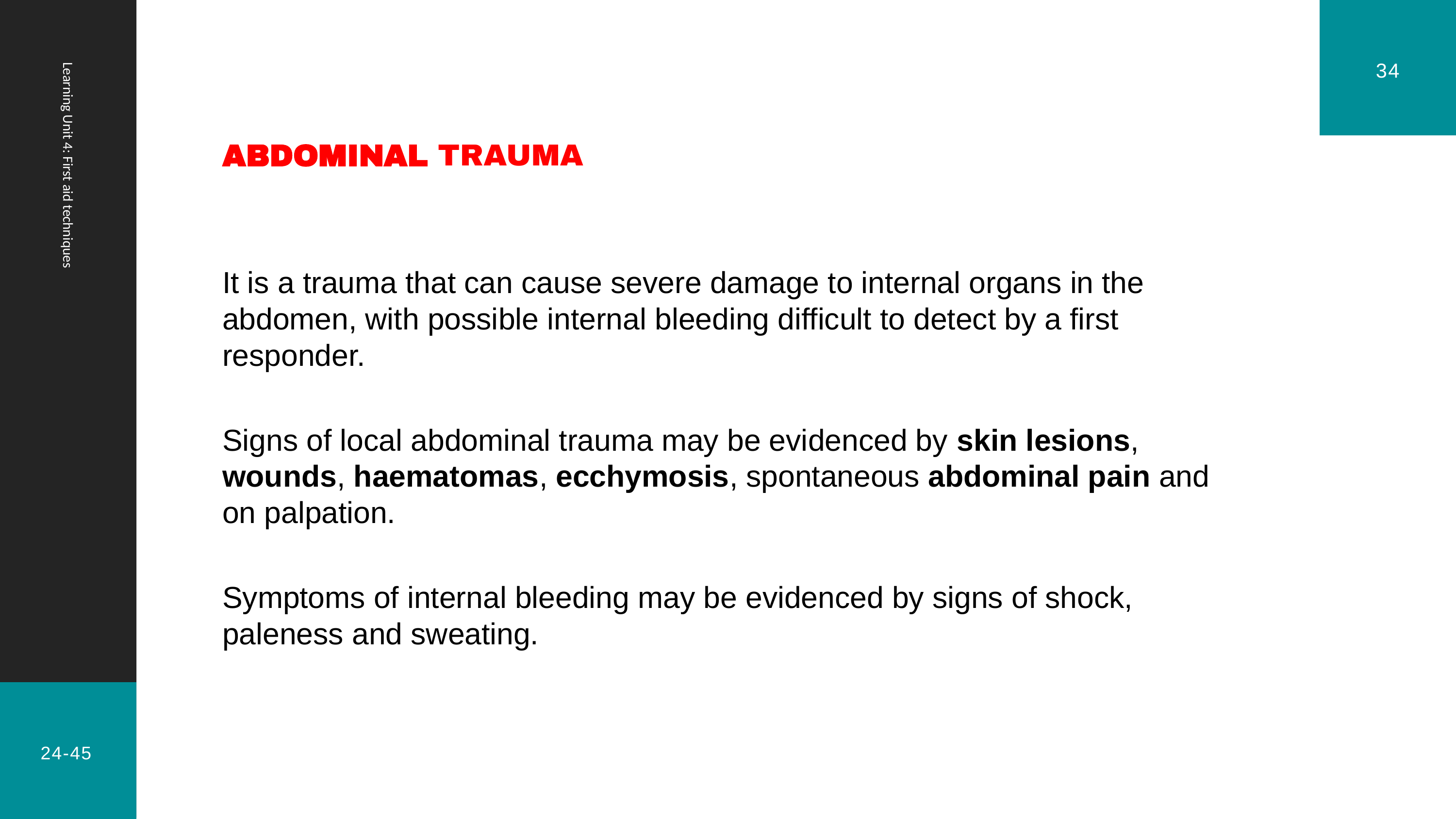

34
ABDOMINAL TRAUMA

It is a trauma that can cause severe damage to internal organs in the abdomen, with possible internal bleeding difficult to detect by a first responder.

Signs of local abdominal trauma may be evidenced by skin lesions, wounds, haematomas, ecchymosis, spontaneous abdominal pain and on palpation.

Symptoms of internal bleeding may be evidenced by signs of shock, paleness and sweating.
Learning Unit 4: First aid techniques

24-45